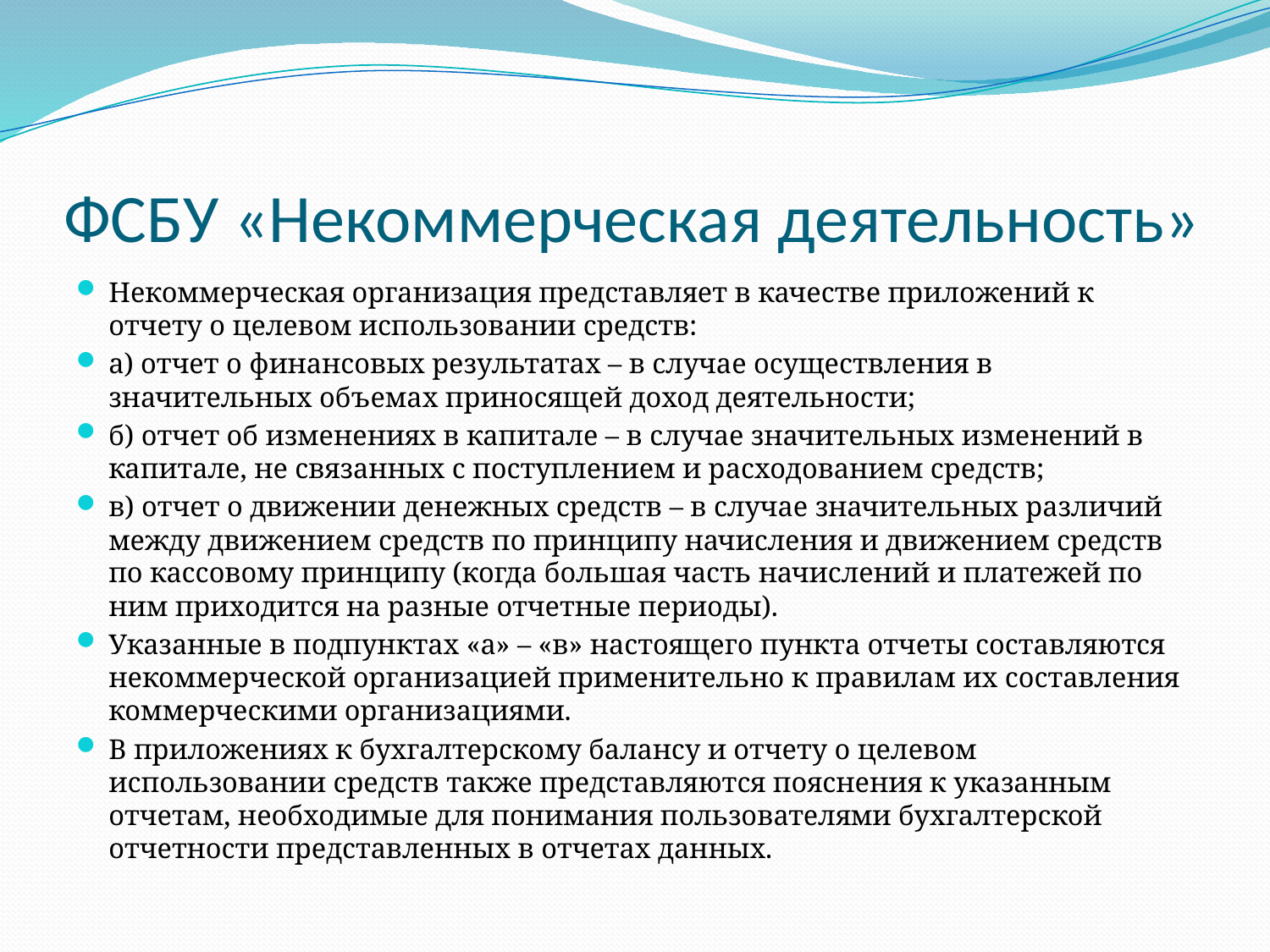

# ФСБУ «Некоммерческая деятельность»
Некоммерческая организация представляет в качестве приложений к отчету о целевом использовании средств:
а) отчет о финансовых результатах – в случае осуществления в значительных объемах приносящей доход деятельности;
б) отчет об изменениях в капитале – в случае значительных изменений в капитале, не связанных с поступлением и расходованием средств;
в) отчет о движении денежных средств – в случае значительных различий между движением средств по принципу начисления и движением средств по кассовому принципу (когда большая часть начислений и платежей по ним приходится на разные отчетные периоды).
Указанные в подпунктах «а» – «в» настоящего пункта отчеты составляются некоммерческой организацией применительно к правилам их составления коммерческими организациями.
В приложениях к бухгалтерскому балансу и отчету о целевом использовании средств также представляются пояснения к указанным отчетам, необходимые для понимания пользователями бухгалтерской отчетности представленных в отчетах данных.